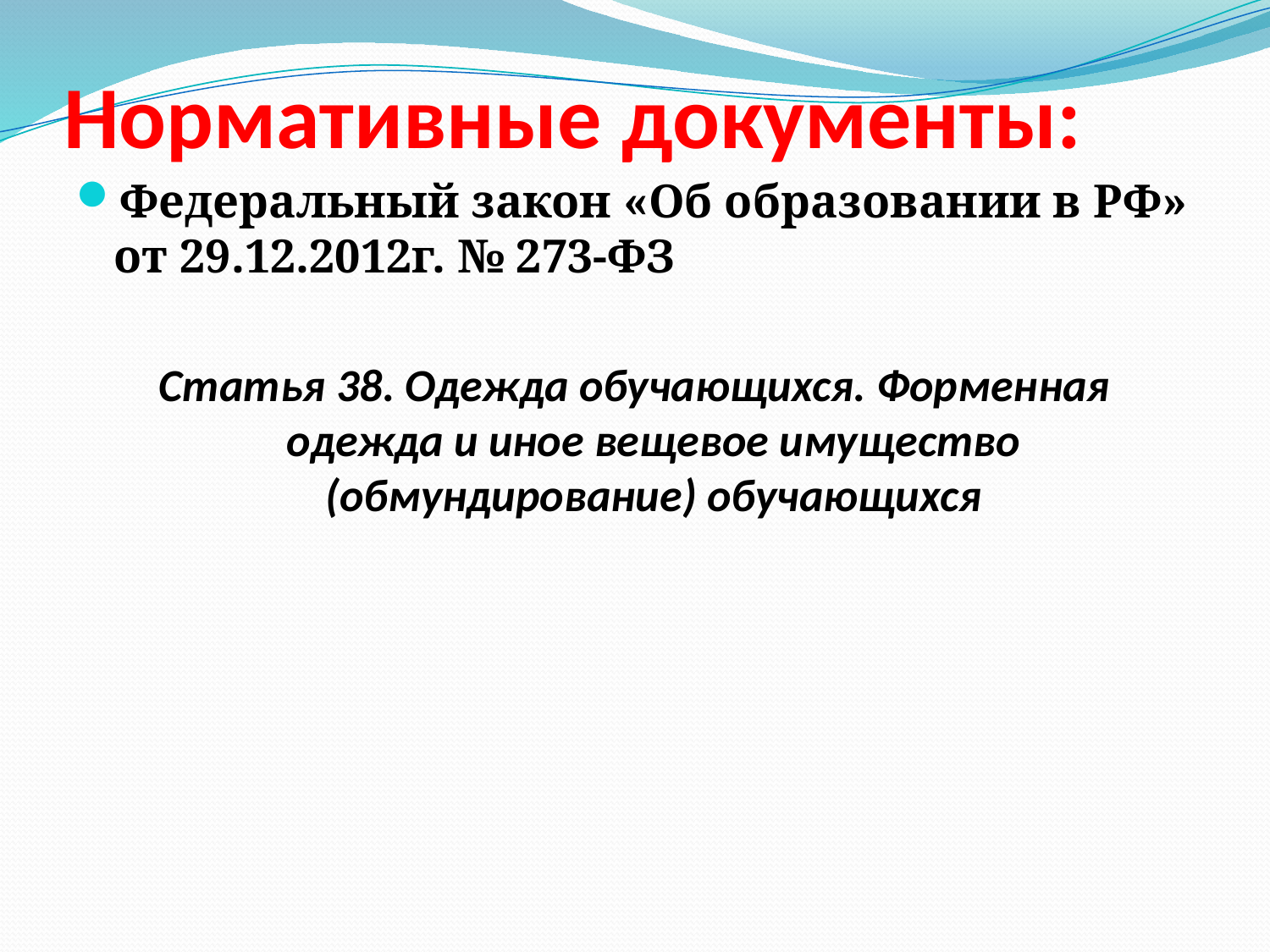

# Нормативные документы:
Федеральный закон «Об образовании в РФ» от 29.12.2012г. № 273-ФЗ

Статья 38. Одежда обучающихся. Форменная одежда и иное вещевое имущество (обмундирование) обучающихся